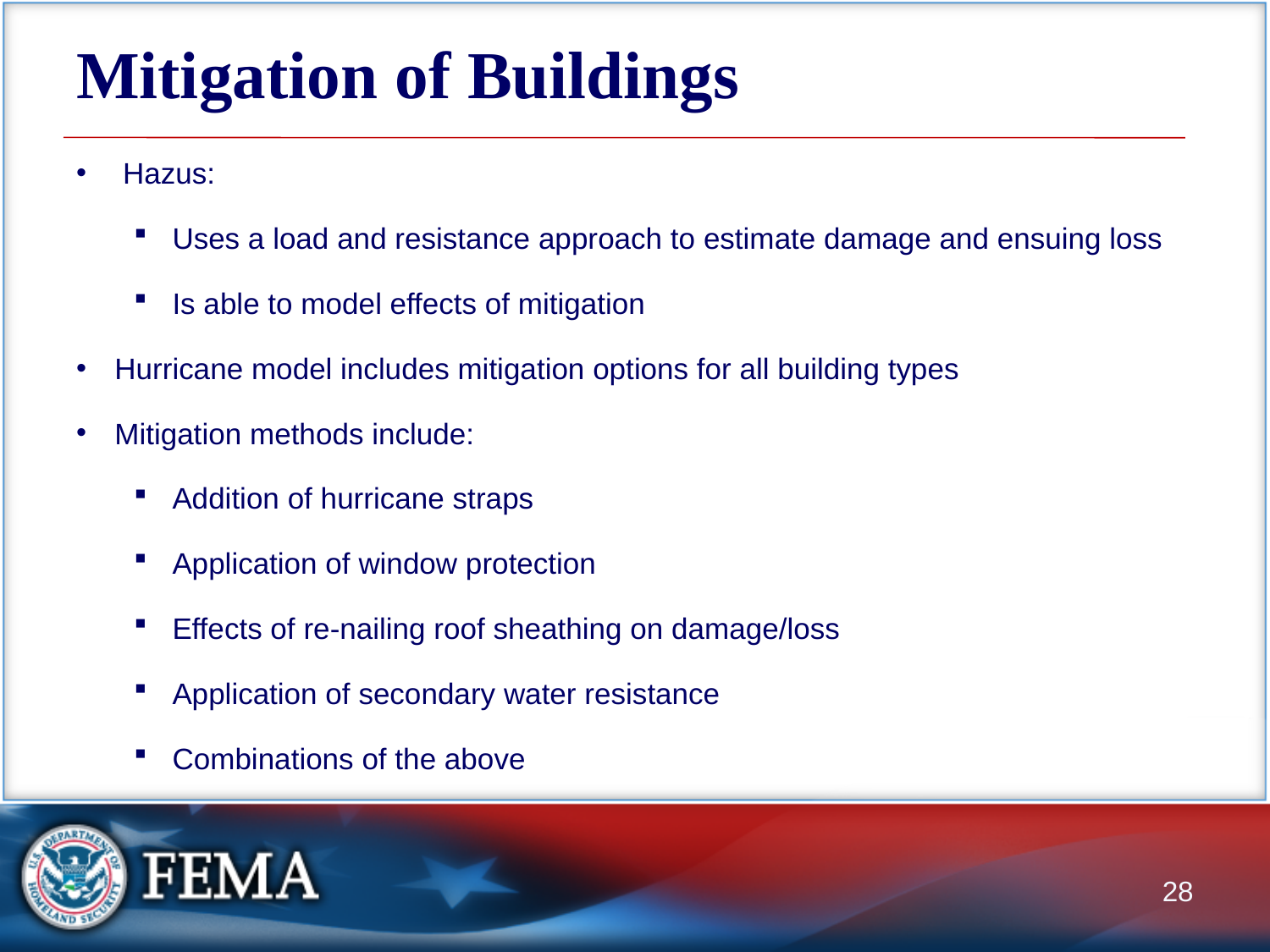

# Mitigation of Buildings
 Hazus:
Uses a load and resistance approach to estimate damage and ensuing loss
Is able to model effects of mitigation
Hurricane model includes mitigation options for all building types
Mitigation methods include:
Addition of hurricane straps
Application of window protection
Effects of re-nailing roof sheathing on damage/loss
Application of secondary water resistance
Combinations of the above
28